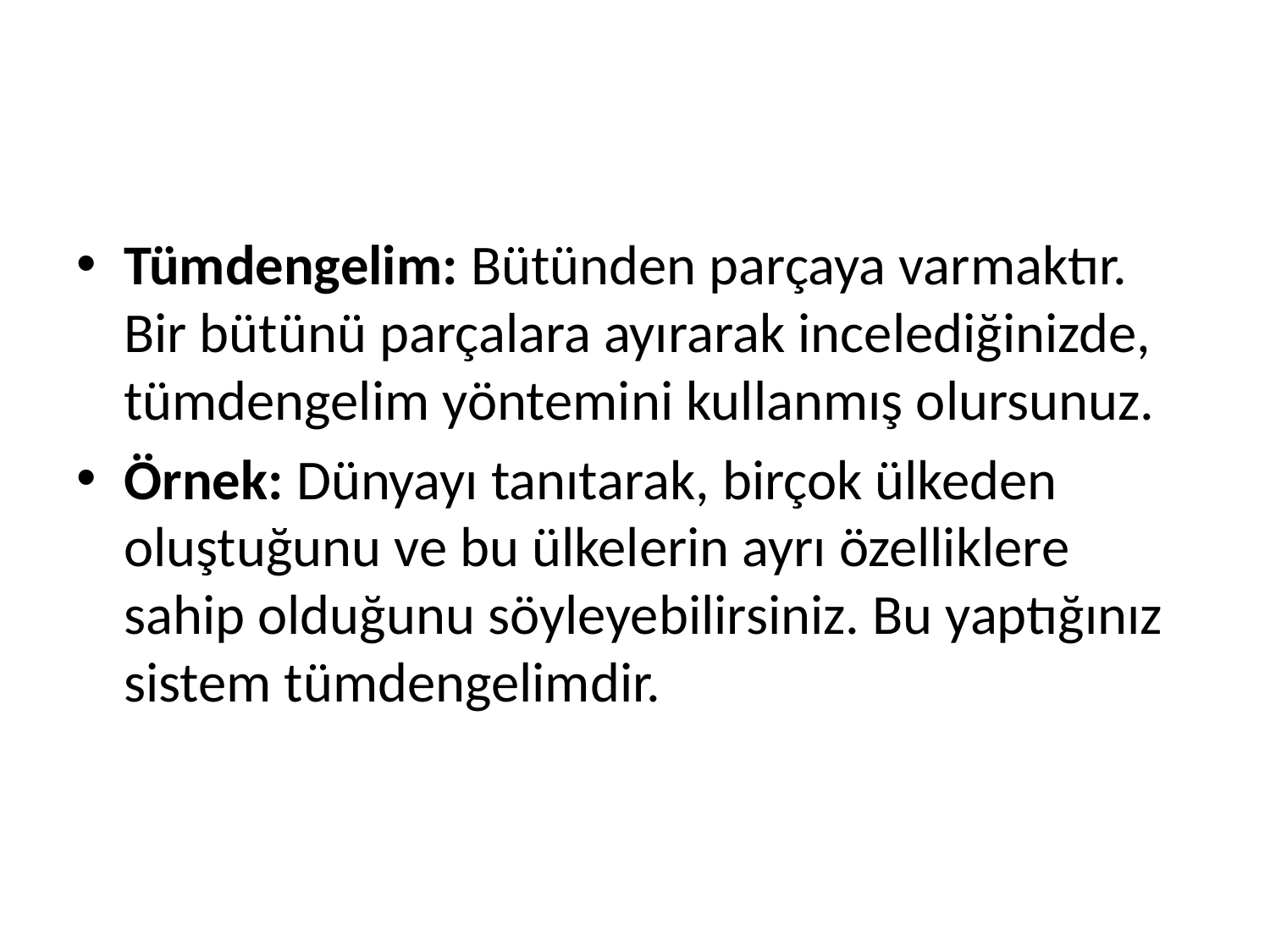

#
Tümdengelim: Bütünden parçaya varmaktır. Bir bütünü parçalara ayırarak incelediğinizde, tümdengelim yöntemini kullanmış olursunuz.
Örnek: Dünyayı tanıtarak, birçok ülkeden oluştuğunu ve bu ülkelerin ayrı özelliklere sahip olduğunu söyleyebilirsiniz. Bu yaptığınız sistem tümdengelimdir.